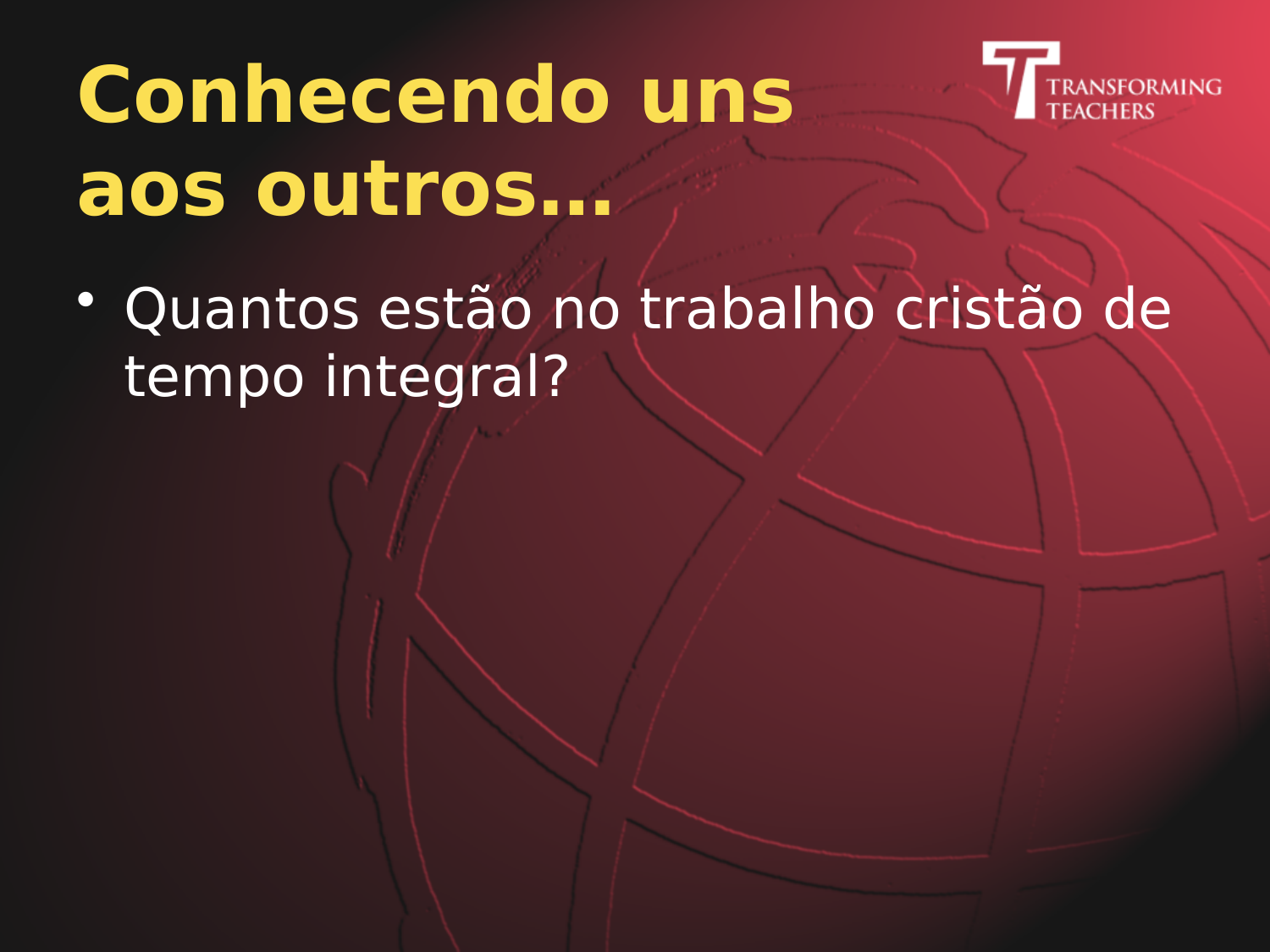

# Conhecendo uns aos outros…
Quantos estão no trabalho cristão de tempo integral?